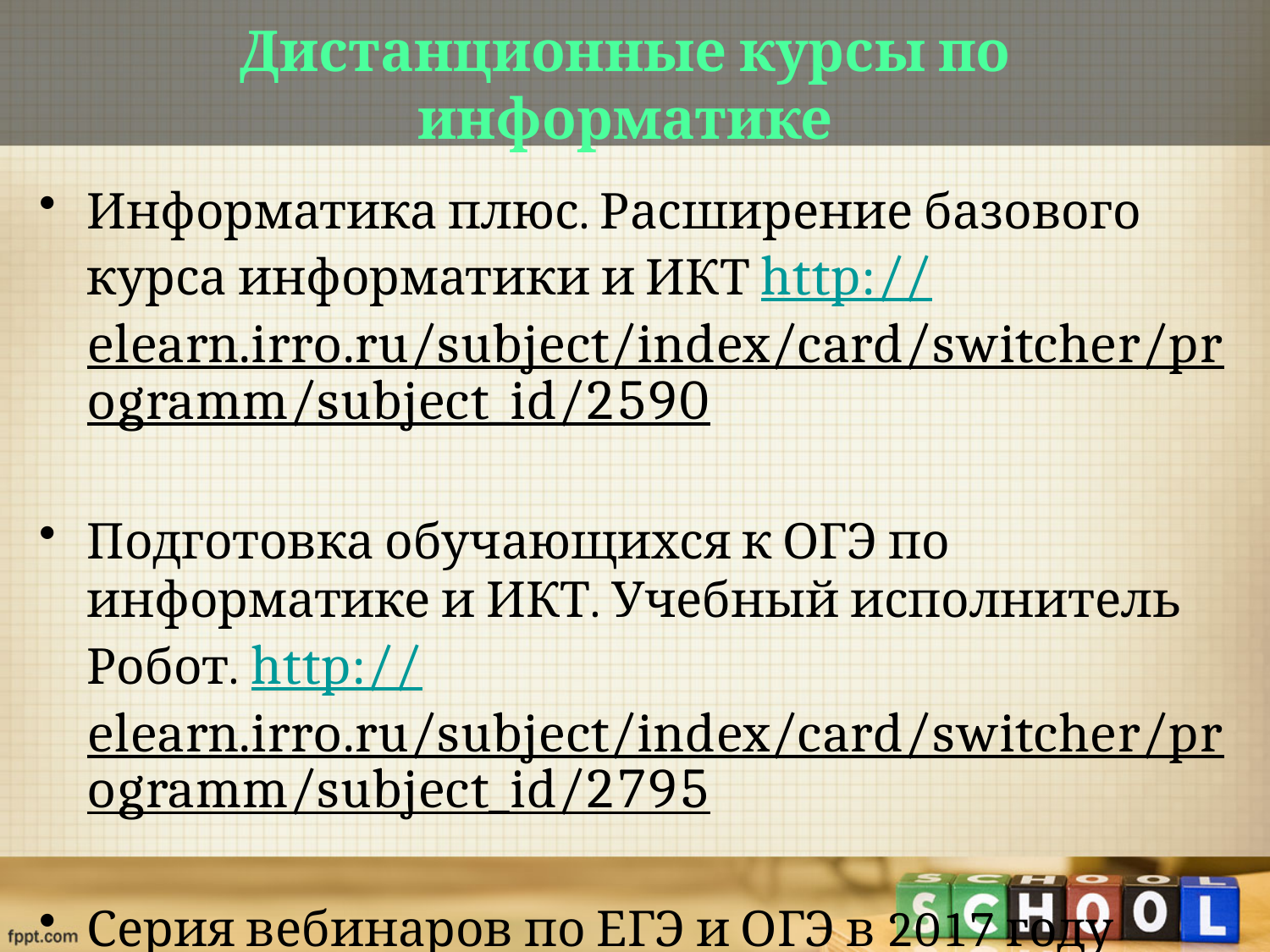

# Дистанционные курсы по информатике
Информатика плюс. Расширение базового курса информатики и ИКТ http://elearn.irro.ru/subject/index/card/switcher/programm/subject_id/2590
Подготовка обучающихся к ОГЭ по информатике и ИКТ. Учебный исполнитель Робот. http://elearn.irro.ru/subject/index/card/switcher/programm/subject_id/2795
Серия вебинаров по ЕГЭ и ОГЭ в 2017 году